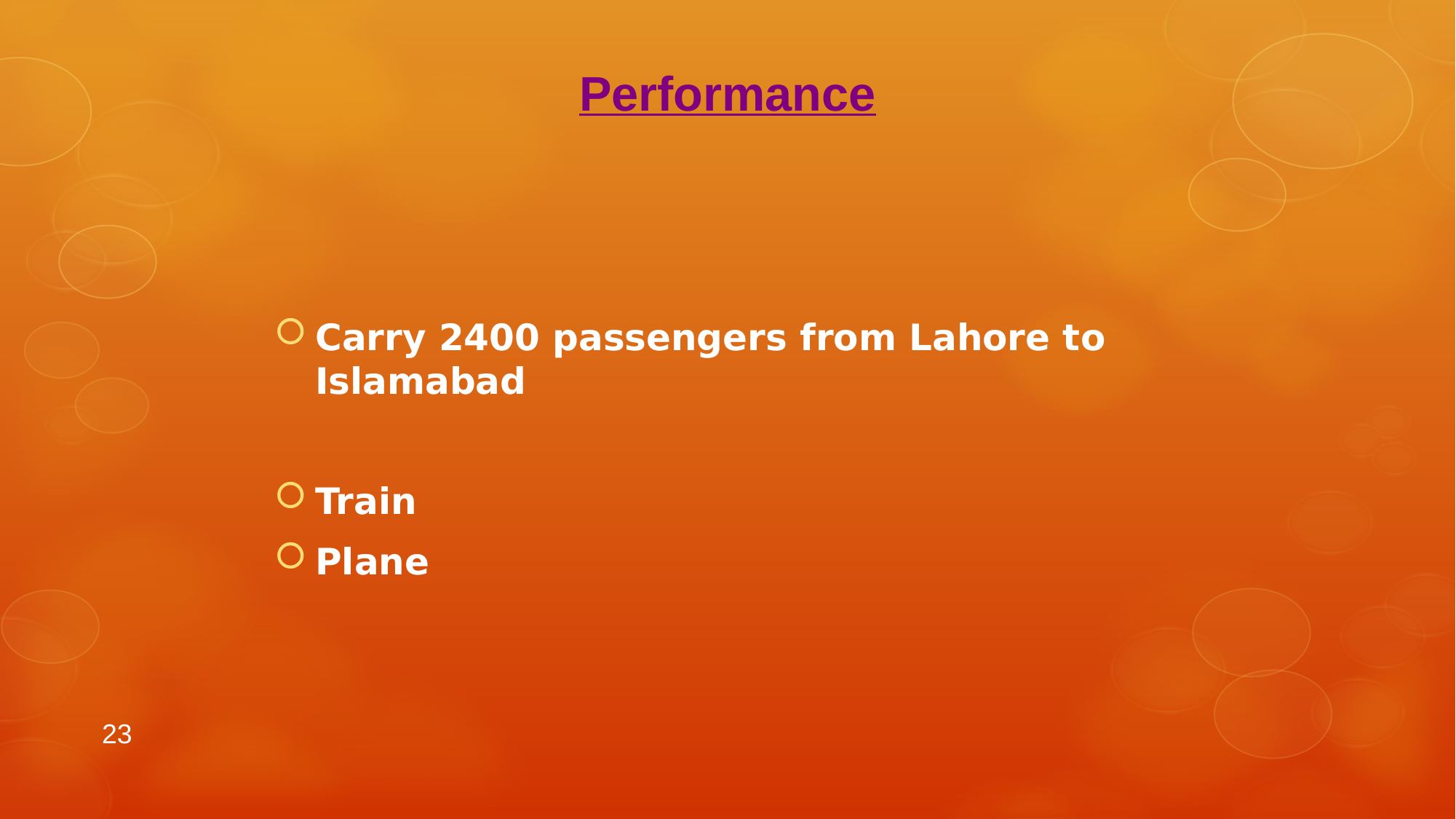

Performance
Carry 2400 passengers from Lahore to Islamabad

Train
Plane
23